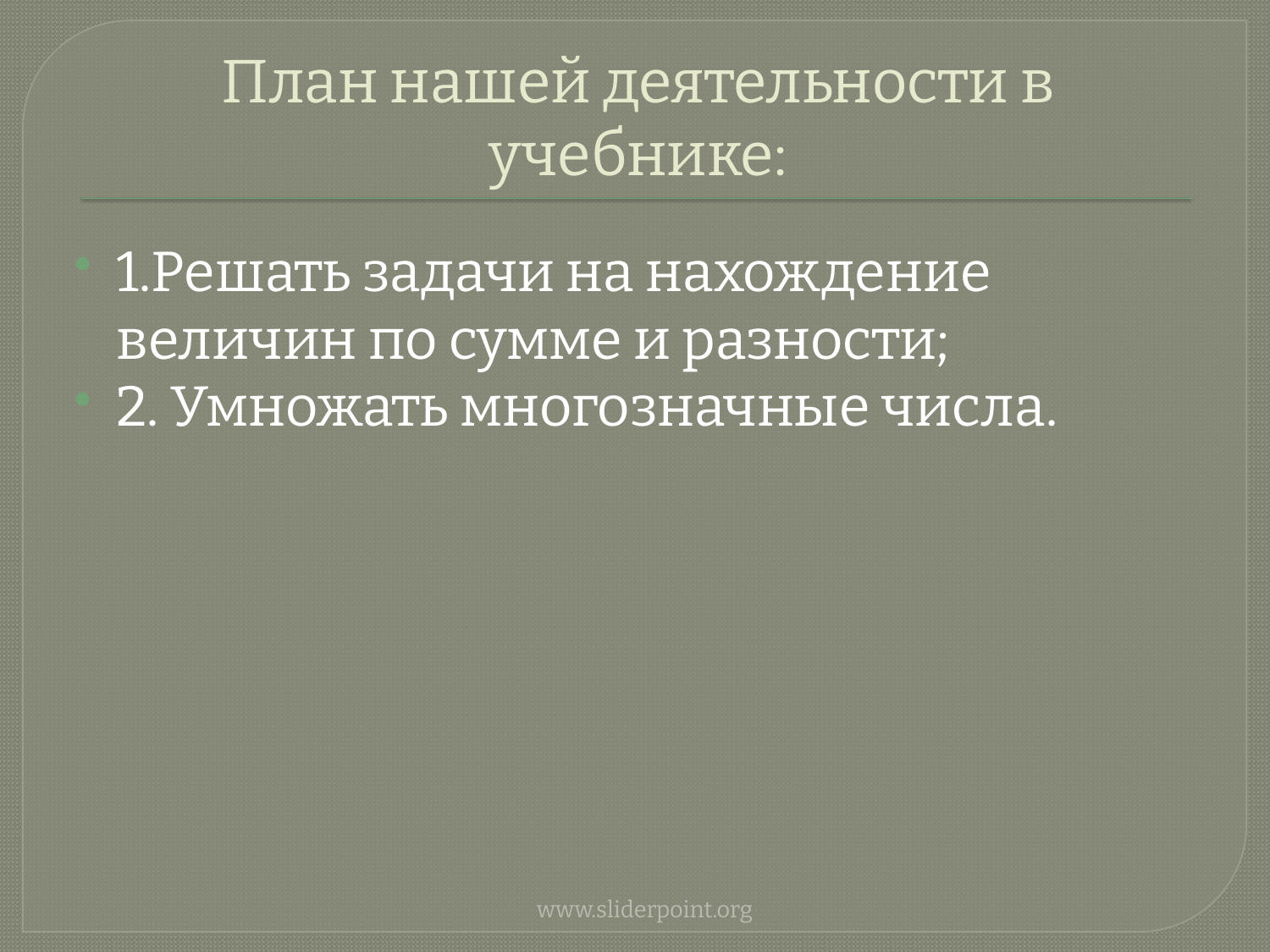

# План нашей деятельности в учебнике:
1.Решать задачи на нахождение величин по сумме и разности;
2. Умножать многозначные числа.

www.sliderpoint.org